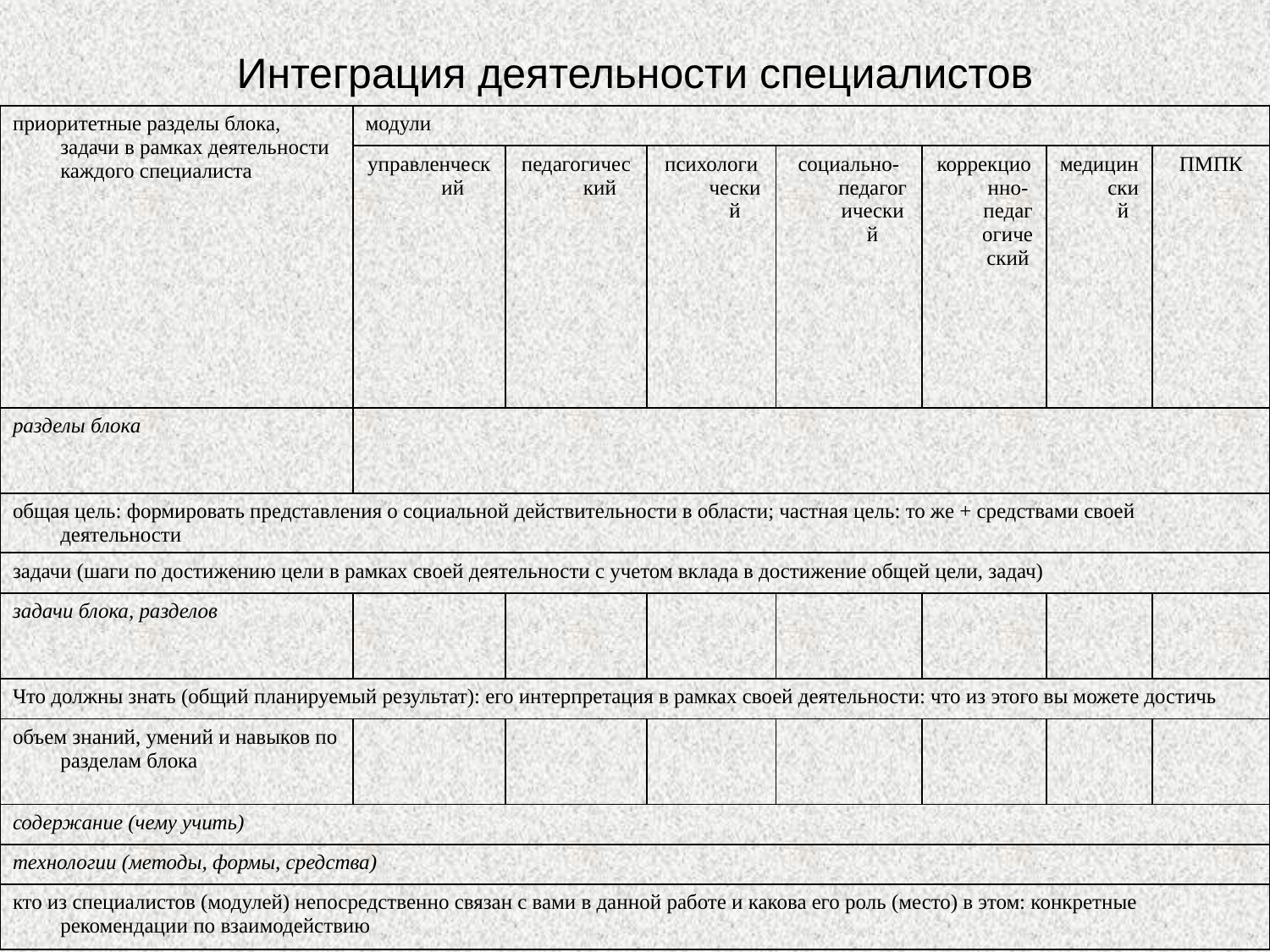

# Интеграция деятельности специалистов
| приоритетные разделы блока, задачи в рамках деятельности каждого специалиста | модули |  |  |  |  |  |  |
| --- | --- | --- | --- | --- | --- | --- | --- |
|  | управленческий | педагогический | психологический | социально-педагогический | коррекционно-педагогический | медицинский | ПМПК |
| разделы блока |  |  |  |  |  |  |  |
| общая цель: формировать представления о социальной действительности в области; частная цель: то же + средствами своей деятельности |  |  |  |  |  |  |  |
| задачи (шаги по достижению цели в рамках своей деятельности с учетом вклада в достижение общей цели, задач) |  |  |  |  |  |  |  |
| задачи блока, разделов |  |  |  |  |  |  |  |
| Что должны знать (общий планируемый результат): его интерпретация в рамках своей деятельности: что из этого вы можете достичь |  |  |  |  |  |  |  |
| объем знаний, умений и навыков по разделам блока |  |  |  |  |  |  |  |
| содержание (чему учить) |  |  |  |  |  |  |  |
| технологии (методы, формы, средства) |  |  |  |  |  |  |  |
| кто из специалистов (модулей) непосредственно связан с вами в данной работе и какова его роль (место) в этом: конкретные рекомендации по взаимодействию |  |  |  |  |  |  |  |